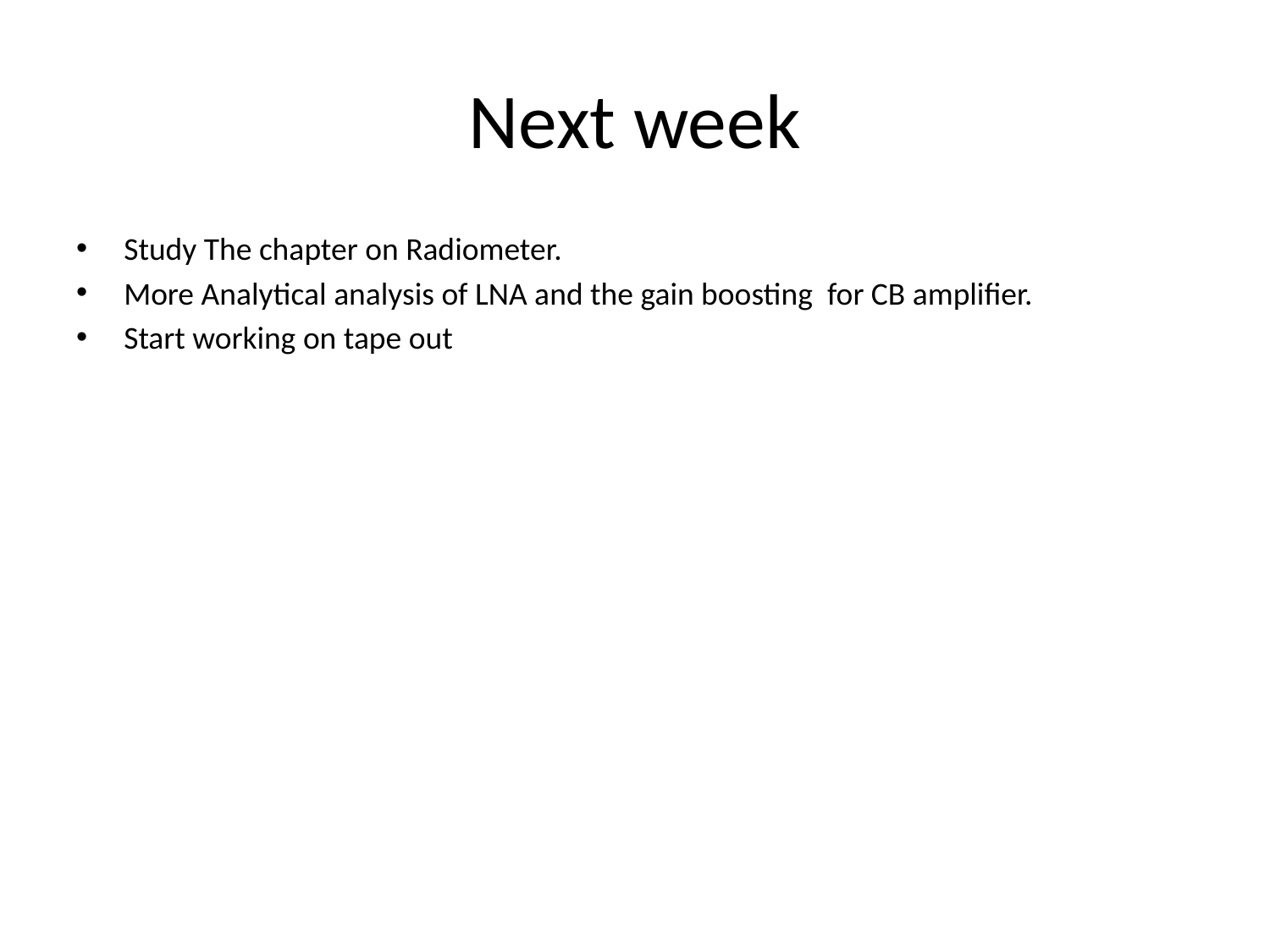

# Next week
Study The chapter on Radiometer.
More Analytical analysis of LNA and the gain boosting  for CB amplifier.
Start working on tape out